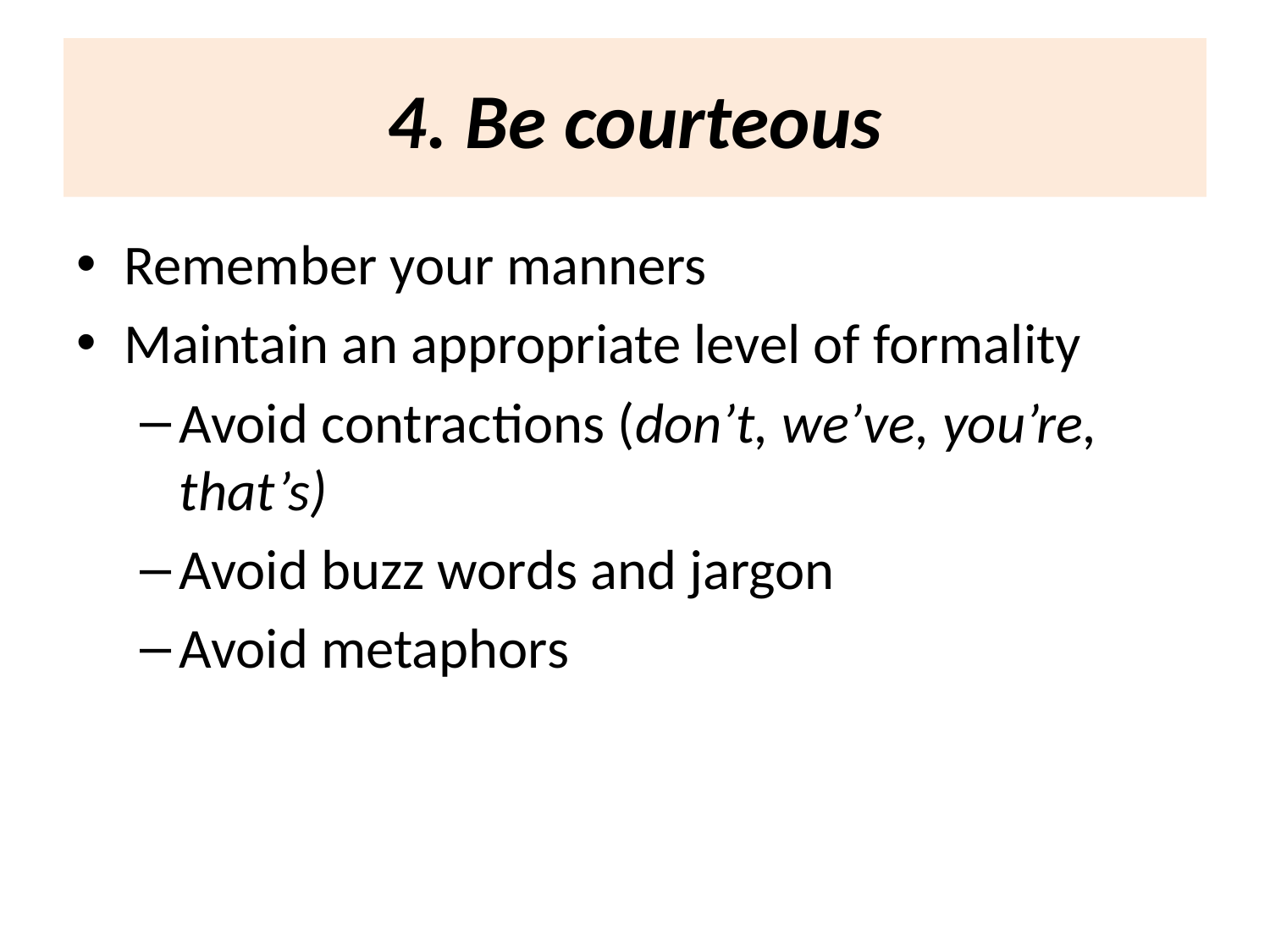

# 4. Be courteous
Remember your manners
Maintain an appropriate level of formality
Avoid contractions (don’t, we’ve, you’re, that’s)
Avoid buzz words and jargon
Avoid metaphors